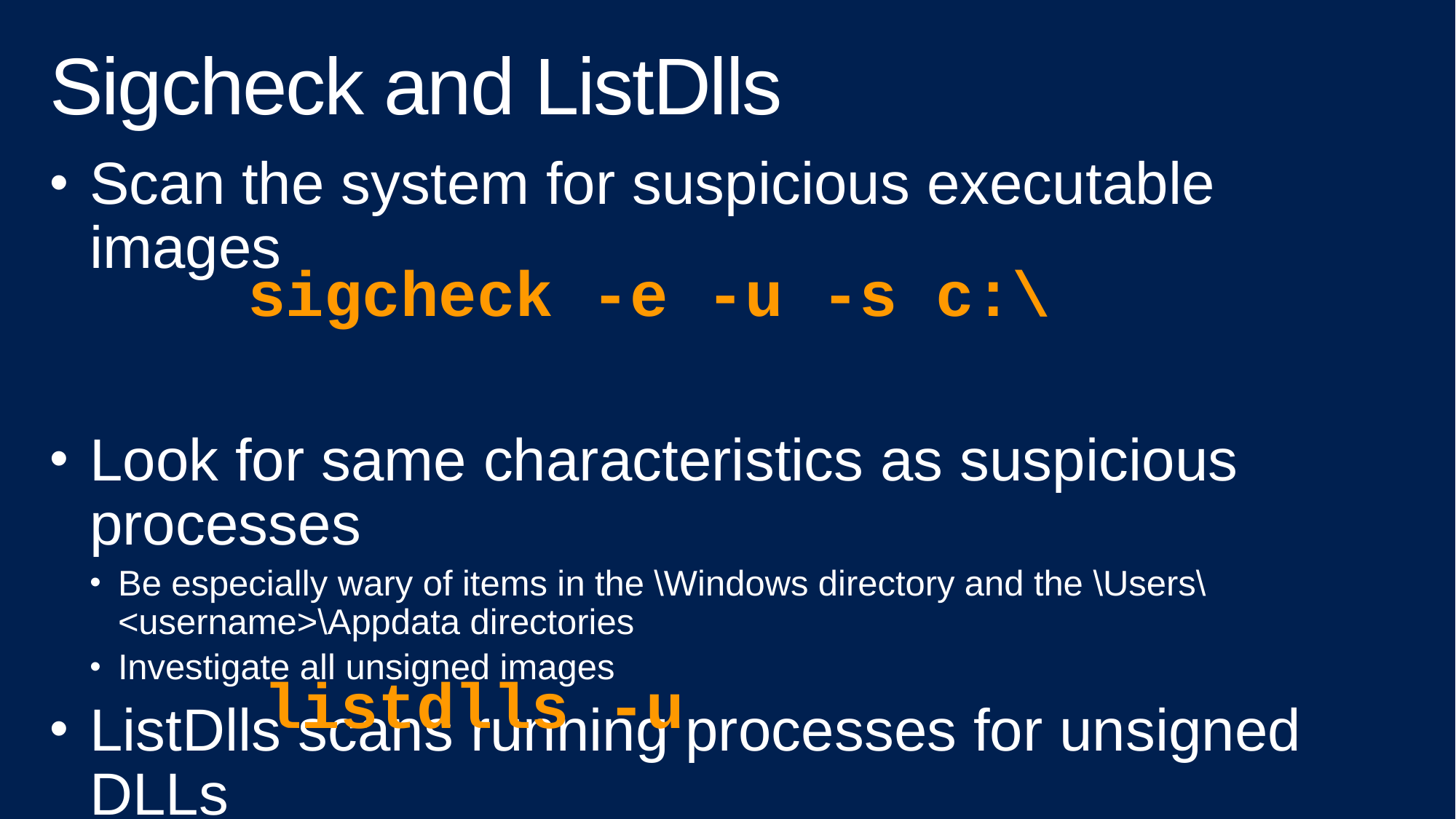

# Sigcheck and ListDlls
Scan the system for suspicious executable images

Look for same characteristics as suspicious processes
Be especially wary of items in the \Windows directory and the \Users\<username>\Appdata directories
Investigate all unsigned images
ListDlls scans running processes for unsigned DLLs
sigcheck -e -u -s c:\
listdlls -u